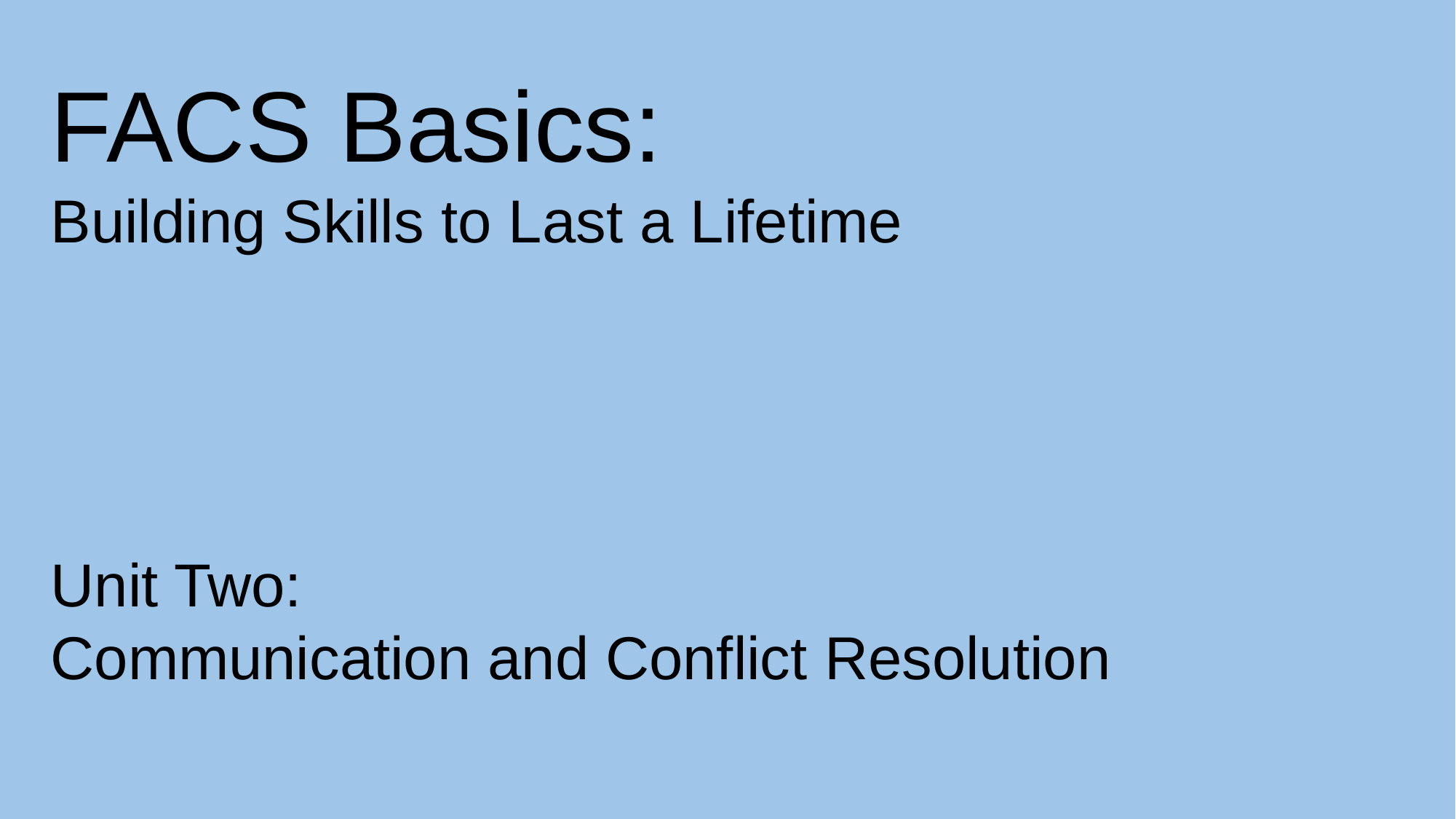

FACS Basics:
Building Skills to Last a Lifetime

Unit Two:
Communication and Conflict Resolution